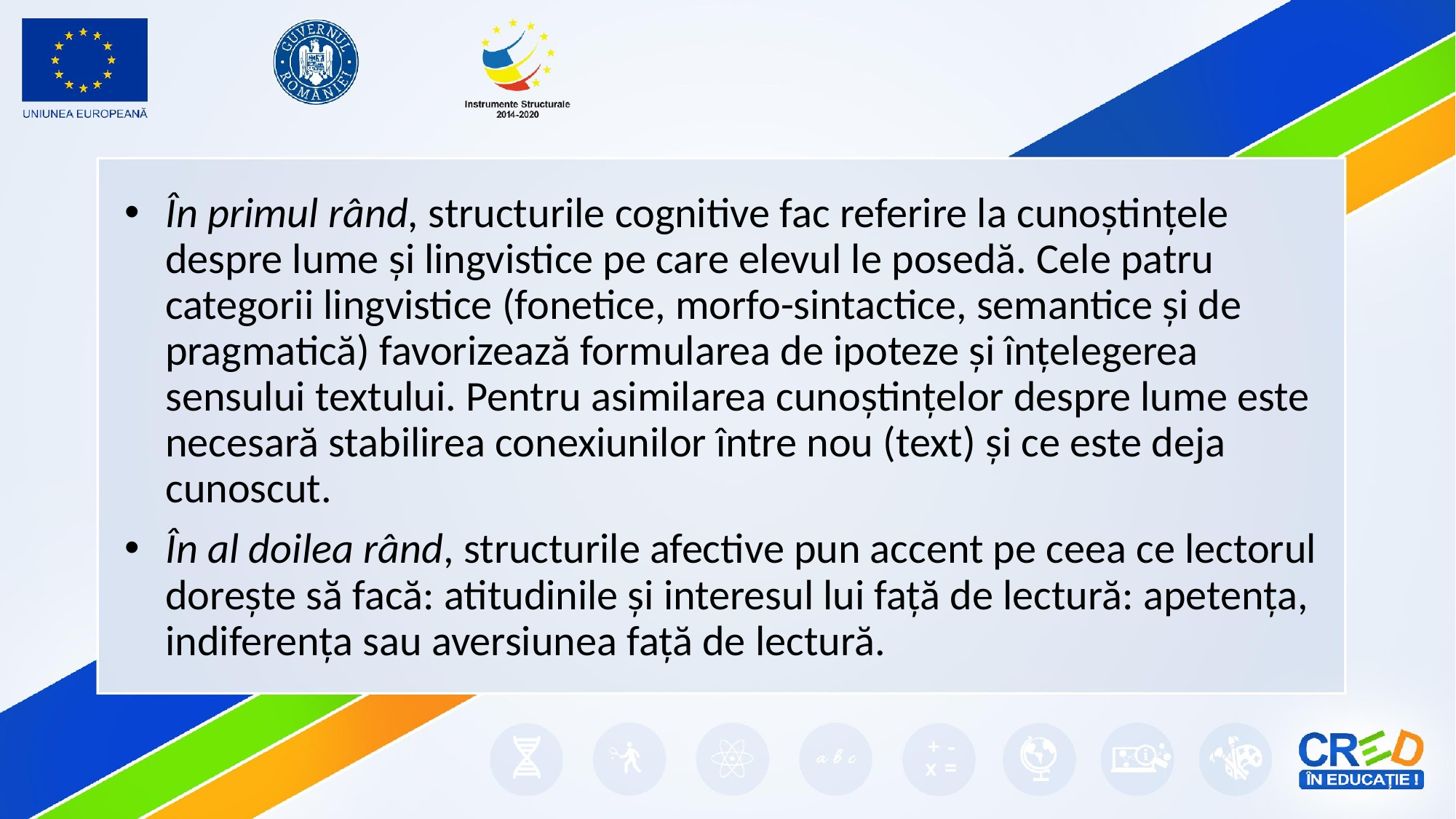

#
În primul rând, structurile cognitive fac referire la cunoștințele despre lume și lingvistice pe care elevul le posedă. Cele patru categorii lingvistice (fonetice, morfo-sintactice, semantice și de pragmatică) favorizează formularea de ipoteze și înțelegerea sensului textului. Pentru asimilarea cunoștințelor despre lume este necesară stabilirea conexiunilor între nou (text) și ce este deja cunoscut.
În al doilea rând, structurile afective pun accent pe ceea ce lectorul dorește să facă: atitudinile și interesul lui față de lectură: apetența, indiferența sau aversiunea față de lectură.